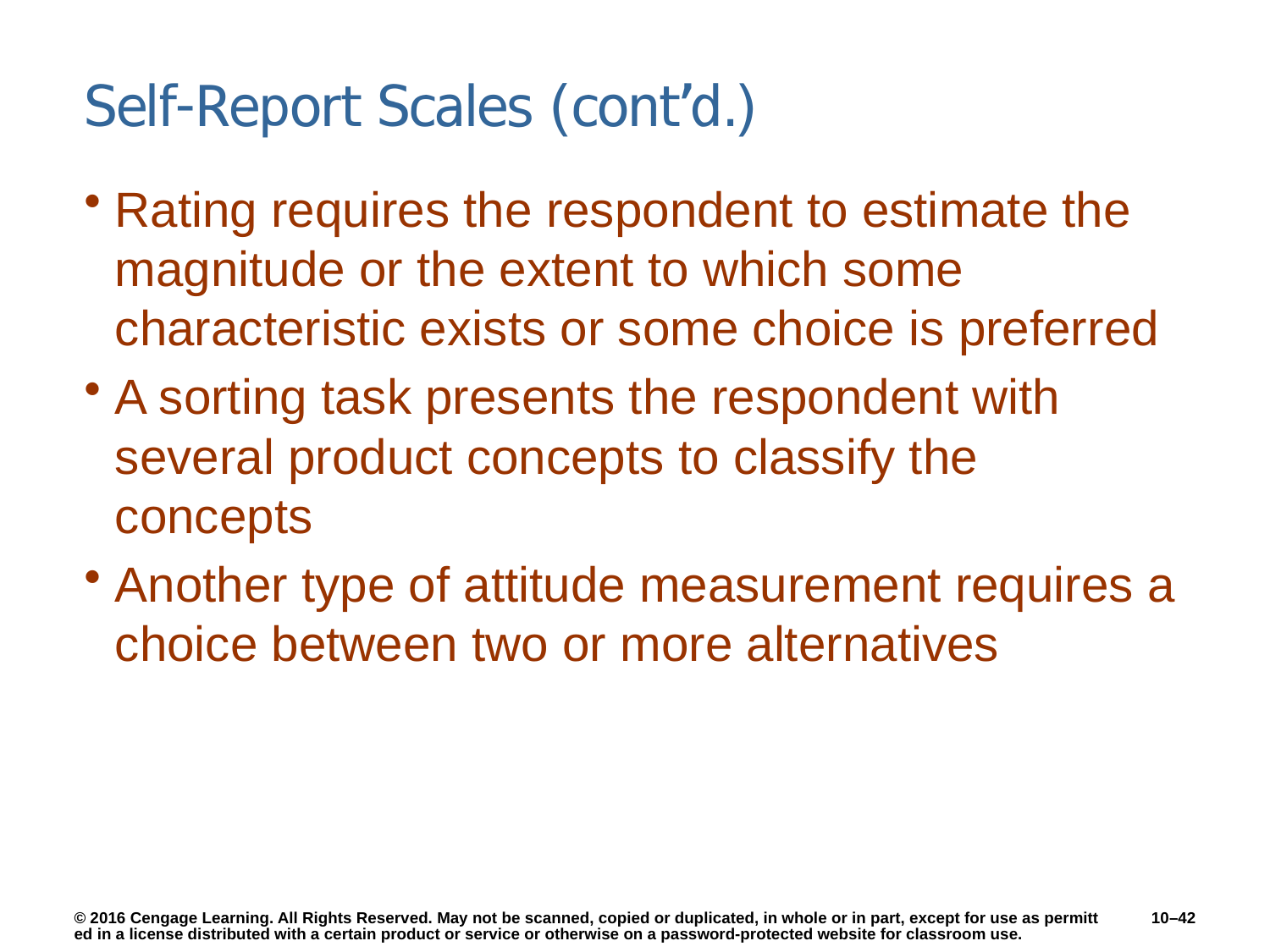

# Self-Report Scales (cont’d.)
Rating requires the respondent to estimate the magnitude or the extent to which some characteristic exists or some choice is preferred
A sorting task presents the respondent with several product concepts to classify the concepts
Another type of attitude measurement requires a choice between two or more alternatives
10–42
© 2016 Cengage Learning. All Rights Reserved. May not be scanned, copied or duplicated, in whole or in part, except for use as permitted in a license distributed with a certain product or service or otherwise on a password-protected website for classroom use.